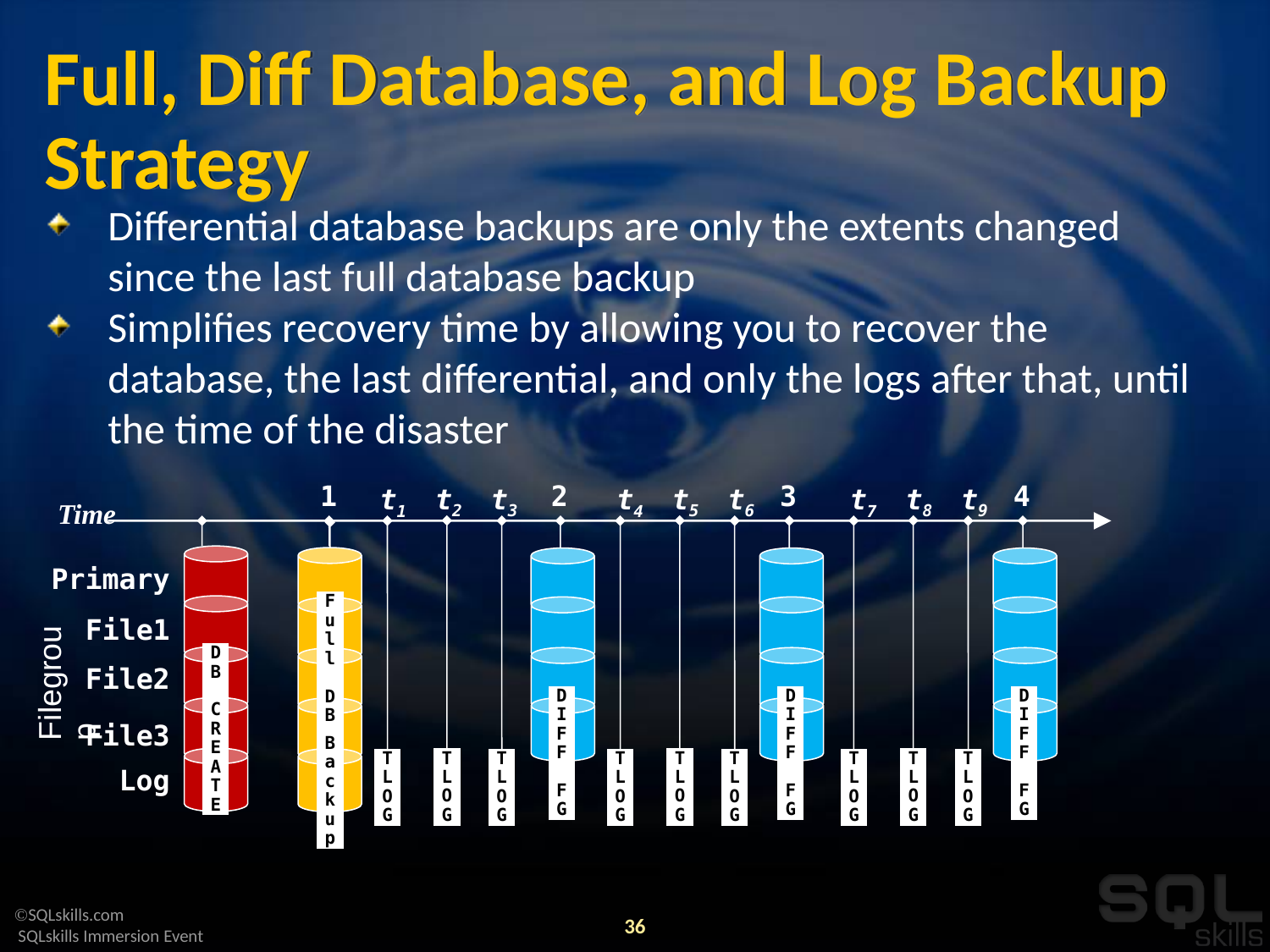

# Full, Diff Database, and Log Backup Strategy
Differential database backups are only the extents changed since the last full database backup
Simplifies recovery time by allowing you to recover the database, the last differential, and only the logs after that, until the time of the disaster
1
t2
t3
2
t5
t6
3
t8
t9
4
t1
t4
t7
Time

Primary
F
u
l
l
D
B
B
a
c
k
u
p

Filegroup
File1
D
B
C
R
E
A
T
E

File2
D
I
F
F
F
G
D
I
F
F
F
G
D
I
F
F
F
G

File3

T
L
O
G
T
L
O
G
T
L
O
G
T
L
O
G
T
L
O
G
T
L
O
G
T
L
O
G
T
L
O
G
T
L
O
G
Log
36